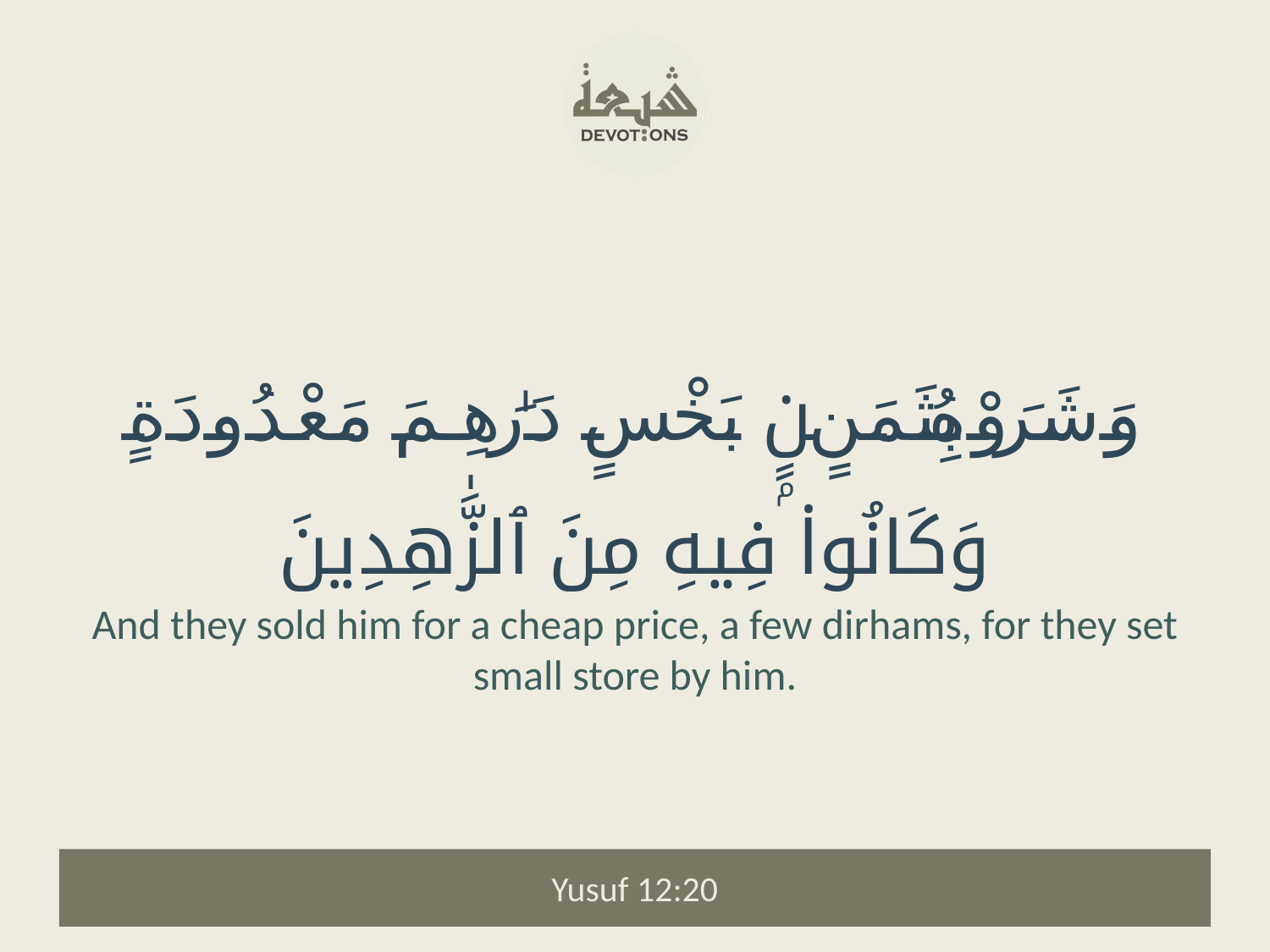

وَشَرَوْهُ بِثَمَنٍۭ بَخْسٍ دَرَٰهِمَ مَعْدُودَةٍ وَكَانُوا۟ فِيهِ مِنَ ٱلزَّٰهِدِينَ
And they sold him for a cheap price, a few dirhams, for they set small store by him.
Yusuf 12:20